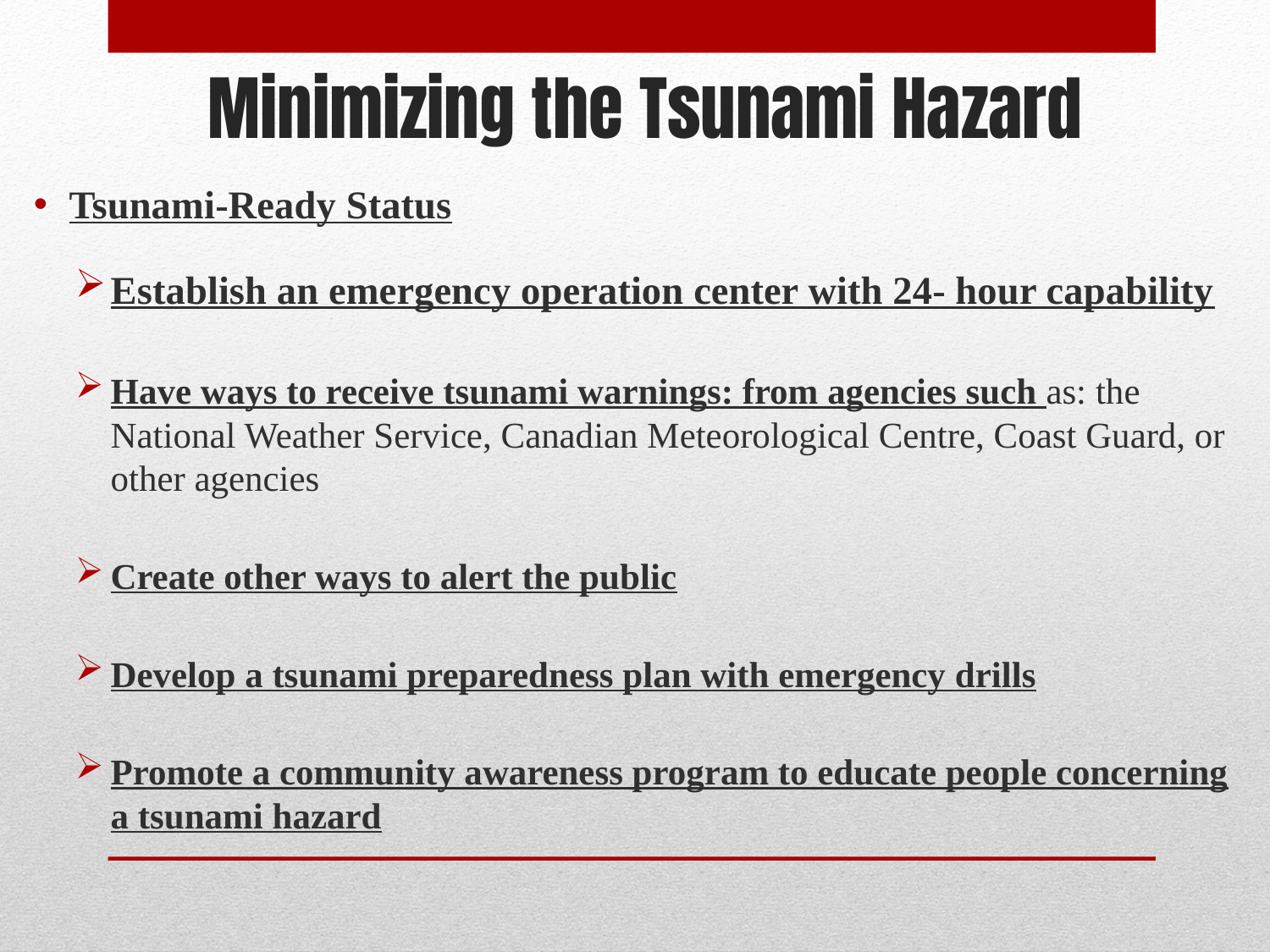

Minimizing the Tsunami Hazard
Tsunami-Ready Status

Establish an emergency operation center with 24- hour capability

Have ways to receive tsunami warnings: from agencies such as: the National Weather Service, Canadian Meteorological Centre, Coast Guard, or other agencies

Create other ways to alert the public

Develop a tsunami preparedness plan with emergency drills

Promote a community awareness program to educate people concerning a tsunami hazard